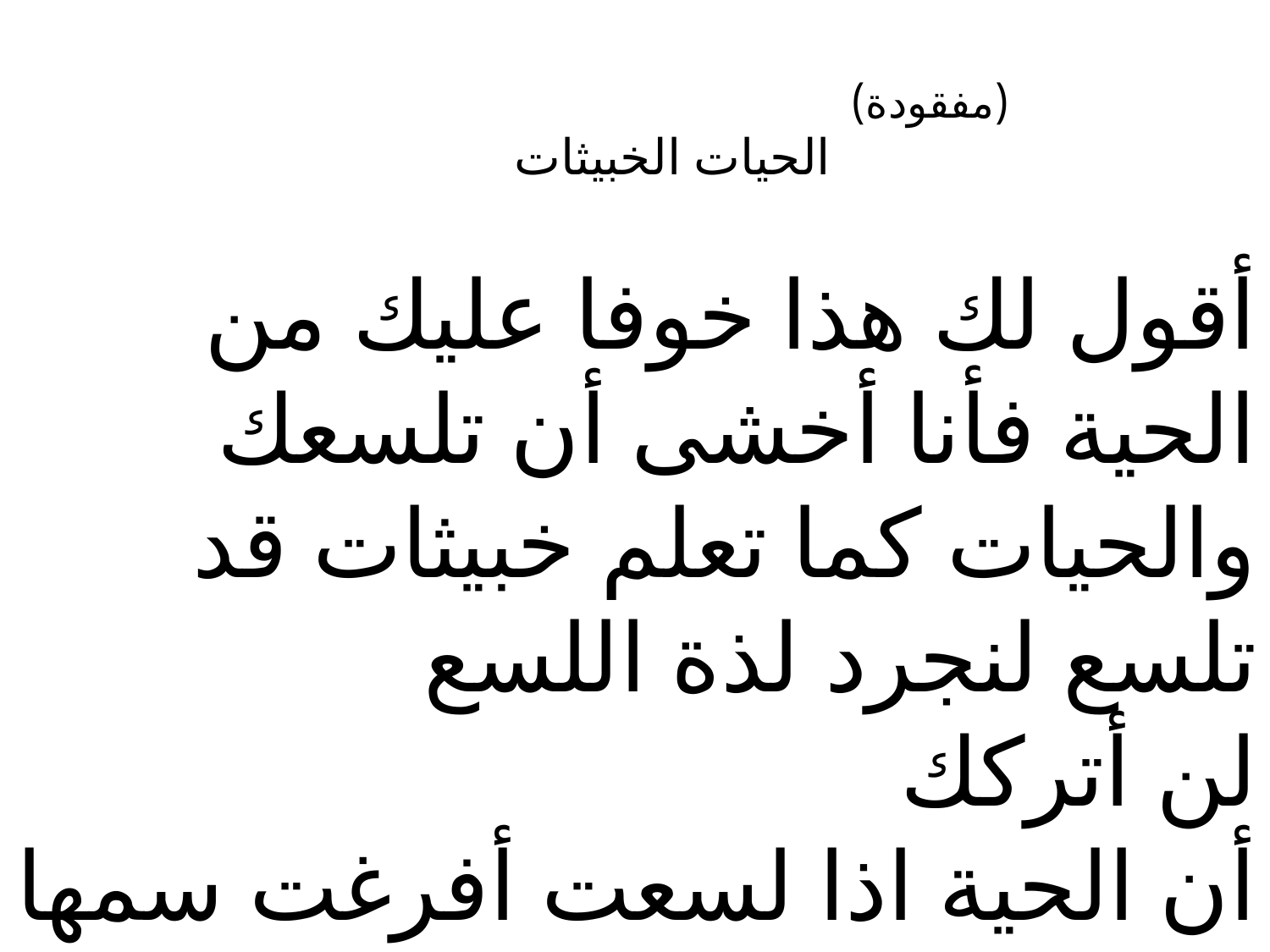

(مفقودة)
الحيات الخبيثات
أقول لك هذا خوفا عليك من الحية فأنا أخشى أن تلسعك والحيات كما تعلم خبيثات قد تلسع لنجرد لذة اللسع
لن أتركك
أن الحية اذا لسعت أفرغت سمها ولا تستبقي منه شيئا للسعة ثانية...